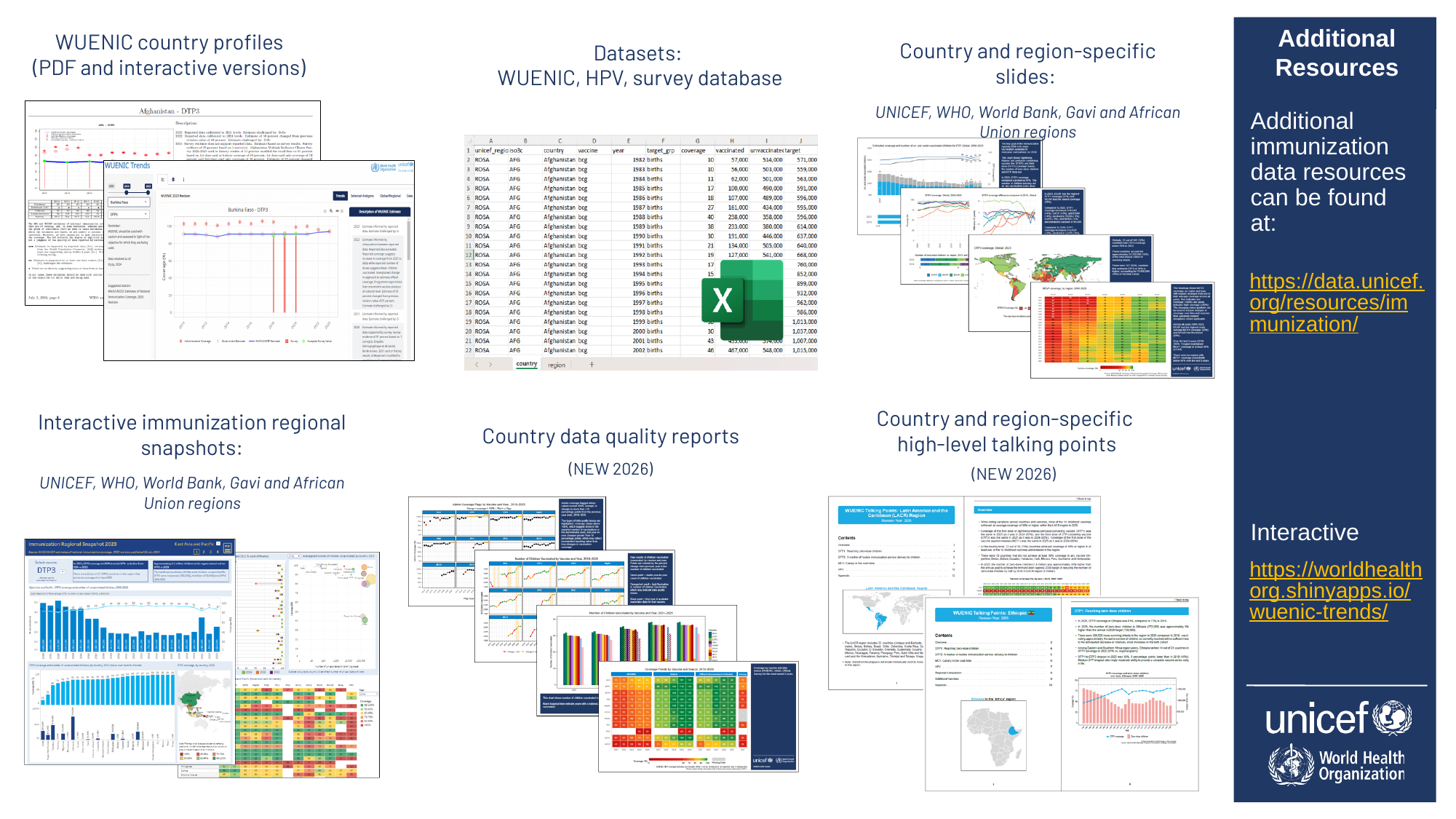

# Additional Resources
Additional immunization data resources can be found at:

Interactive WUENIC country profiles can be found at:
https://data.unicef.org/resources/immunization/
https://worldhealthorg.shinyapps.io/wuenic-trends/